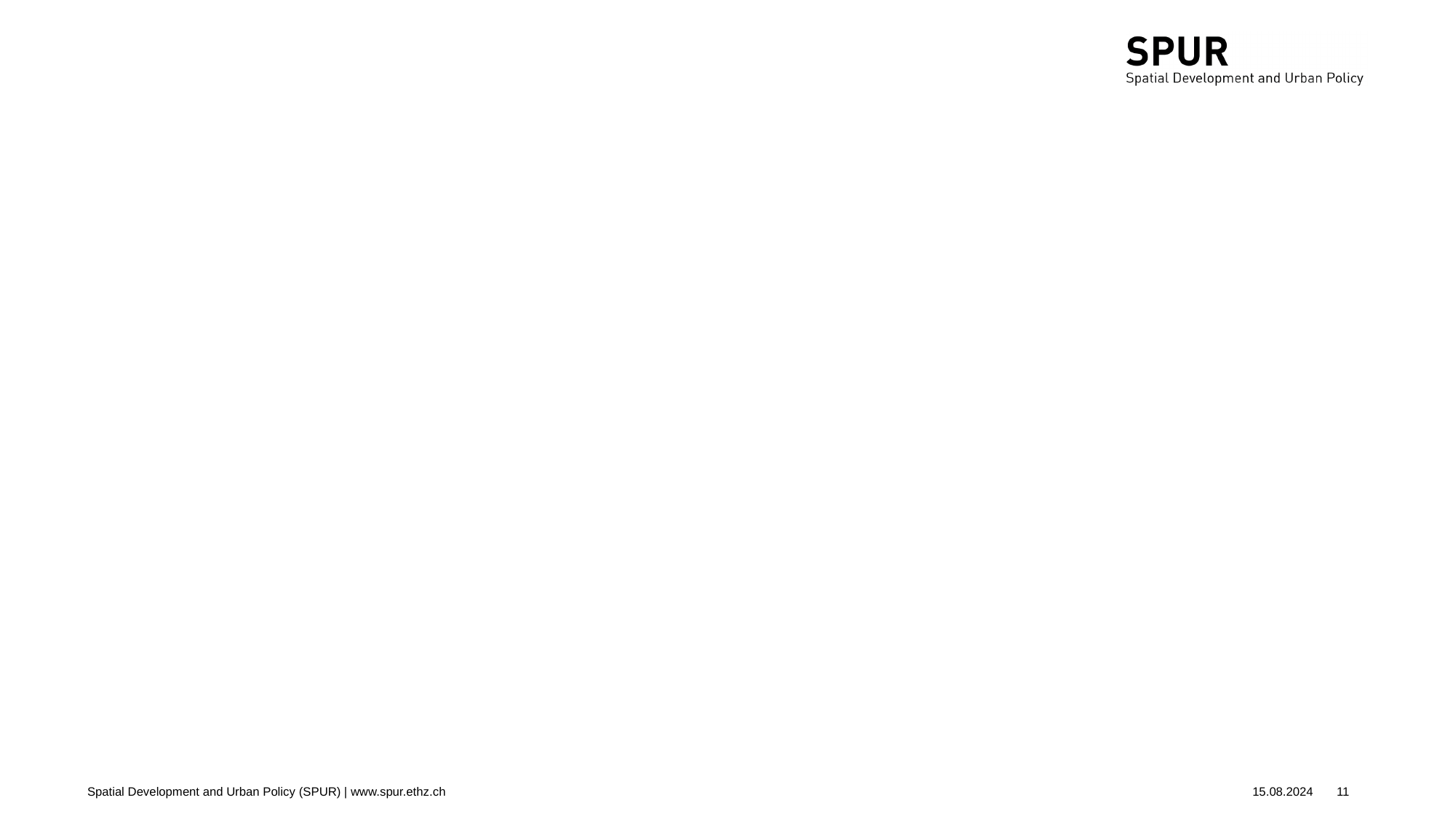

# A subtitle can go here, possibly spread over two lines